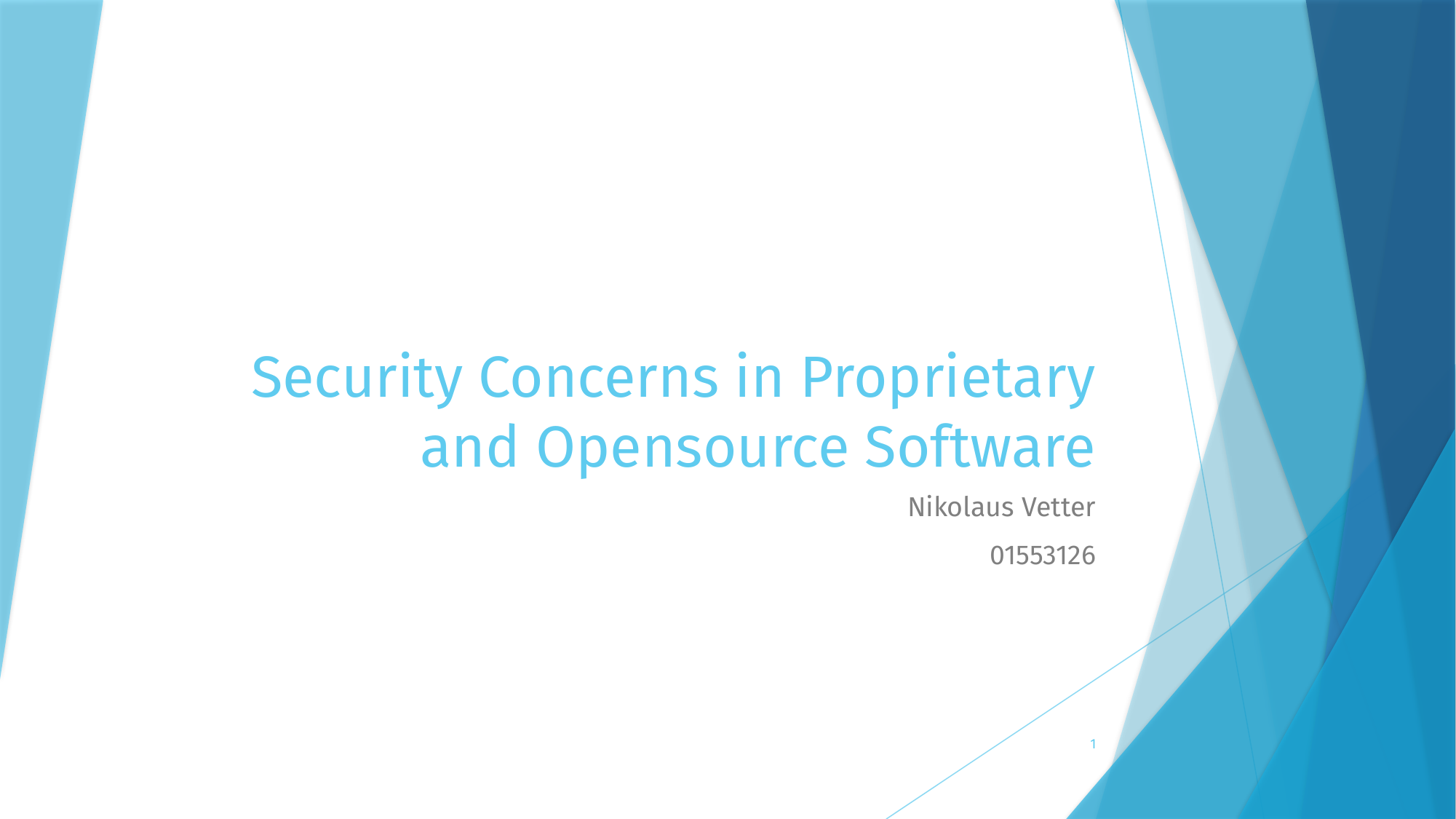

# Security Concerns in Proprietary and Opensource Software
Nikolaus Vetter
01553126
1